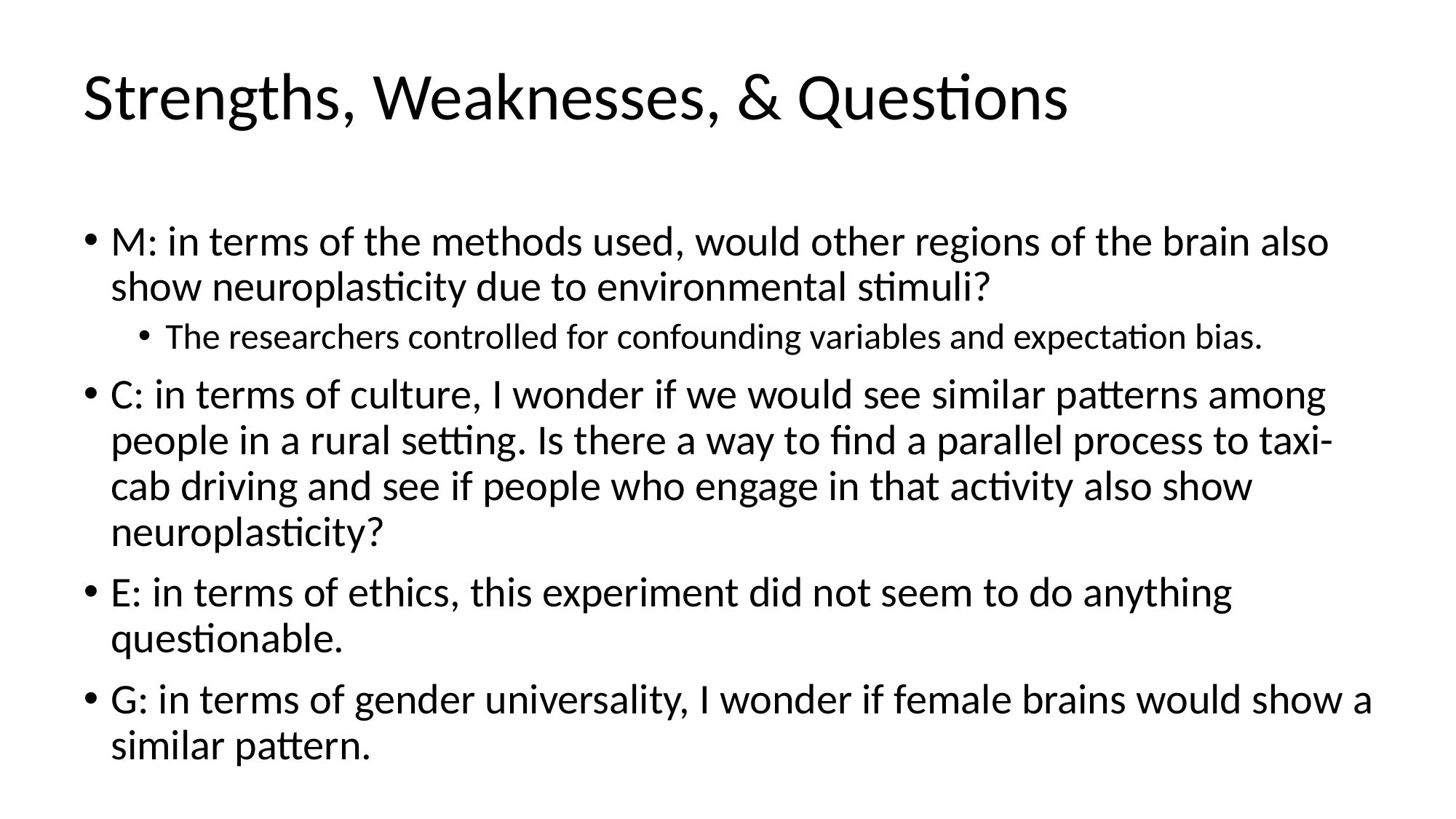

# Strengths, Weaknesses, & Questions
M: in terms of the methods used, would other regions of the brain also show neuroplasticity due to environmental stimuli?
The researchers controlled for confounding variables and expectation bias.
C: in terms of culture, I wonder if we would see similar patterns among people in a rural setting. Is there a way to find a parallel process to taxi-cab driving and see if people who engage in that activity also show neuroplasticity?
E: in terms of ethics, this experiment did not seem to do anything questionable.
G: in terms of gender universality, I wonder if female brains would show a similar pattern.